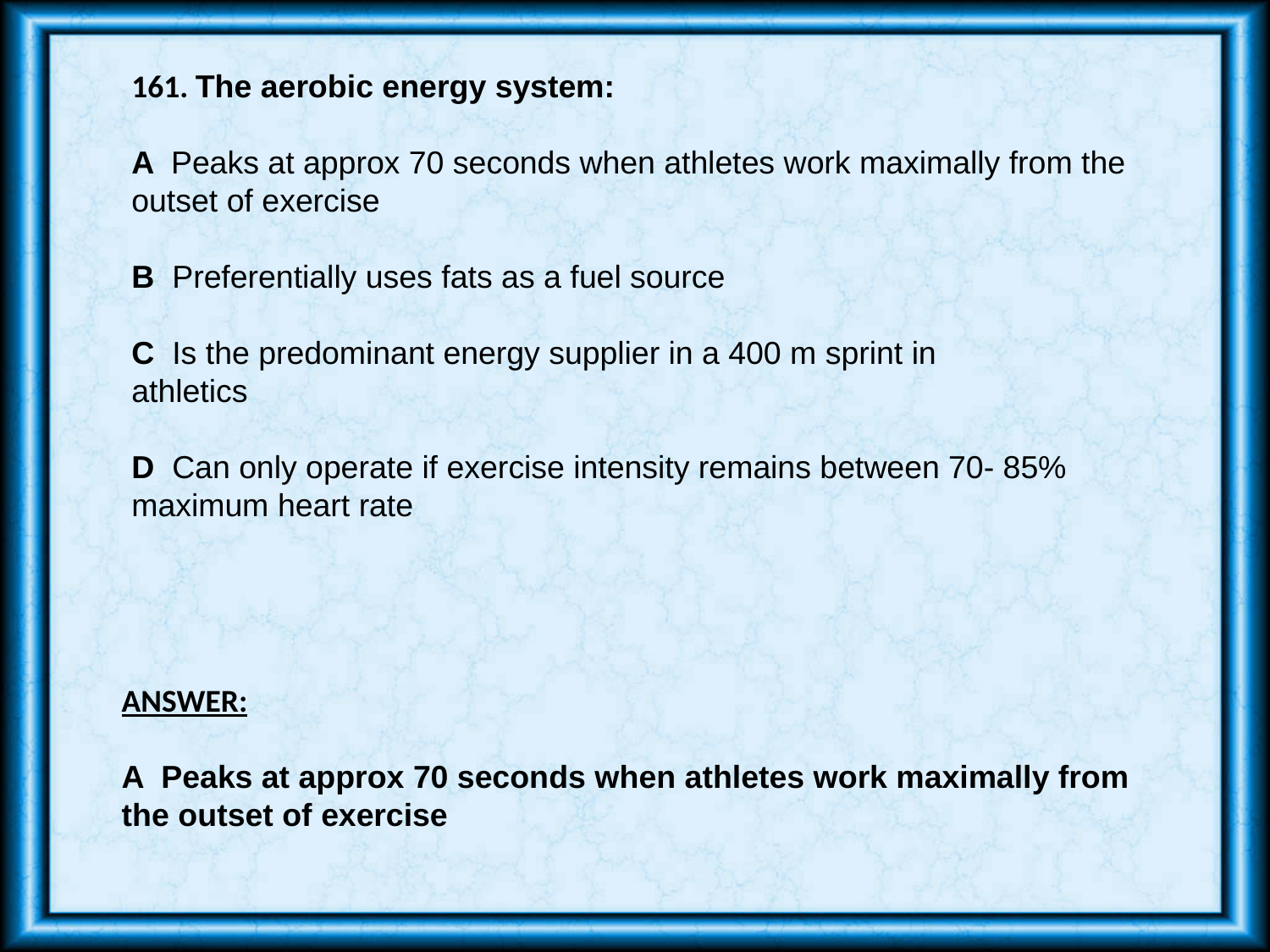

161. The aerobic energy system:

A  Peaks at approx 70 seconds when athletes work maximally from the outset of exercise

B  Preferentially uses fats as a fuel source

C  Is the predominant energy supplier in a 400 m sprint in
athletics

D  Can only operate if exercise intensity remains between 70- 85% maximum heart rate

ANSWER:

A  Peaks at approx 70 seconds when athletes work maximally from the outset of exercise